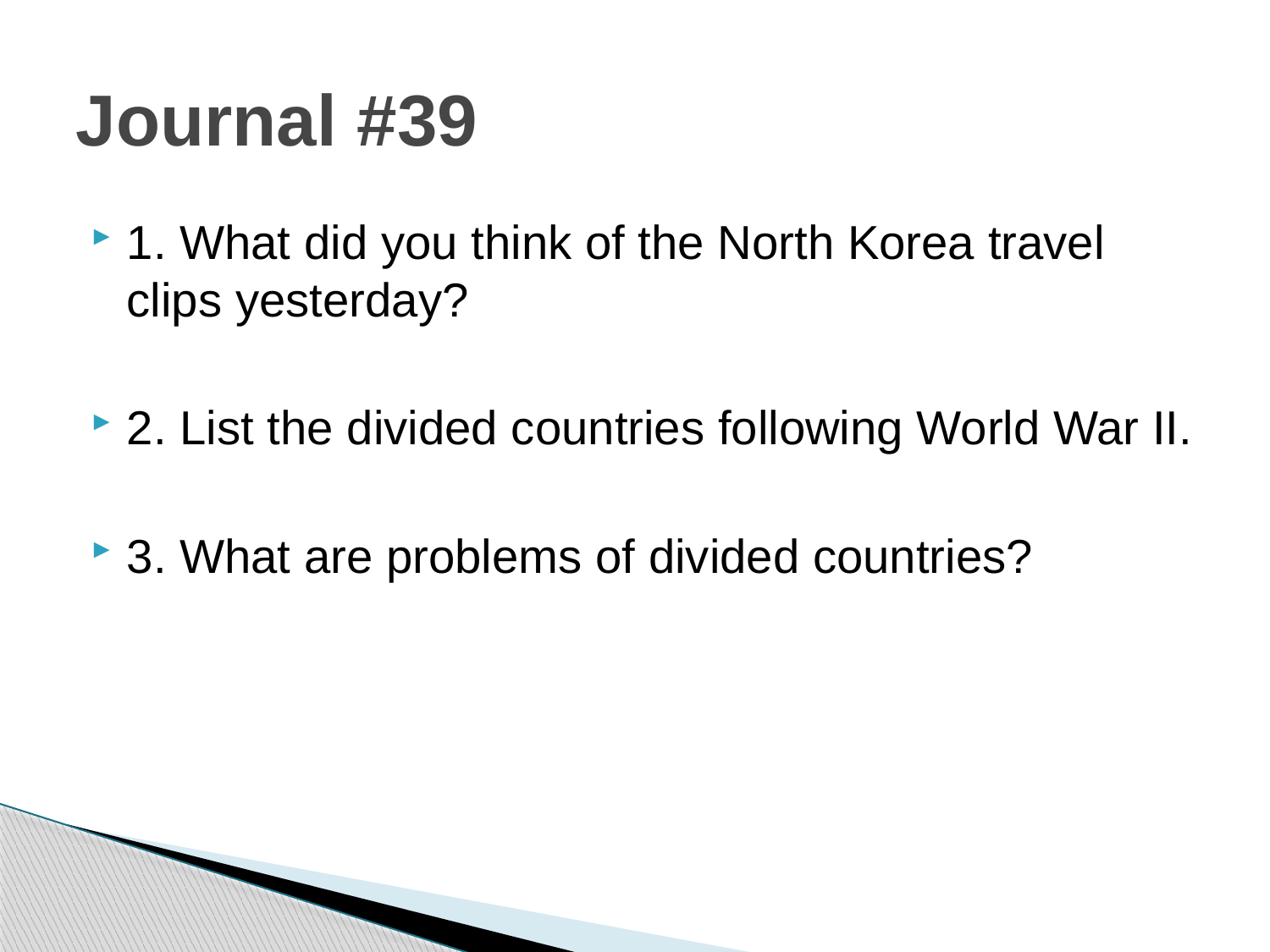

# Journal #39
1. What did you think of the North Korea travel clips yesterday?

2. List the divided countries following World War II.

3. What are problems of divided countries?